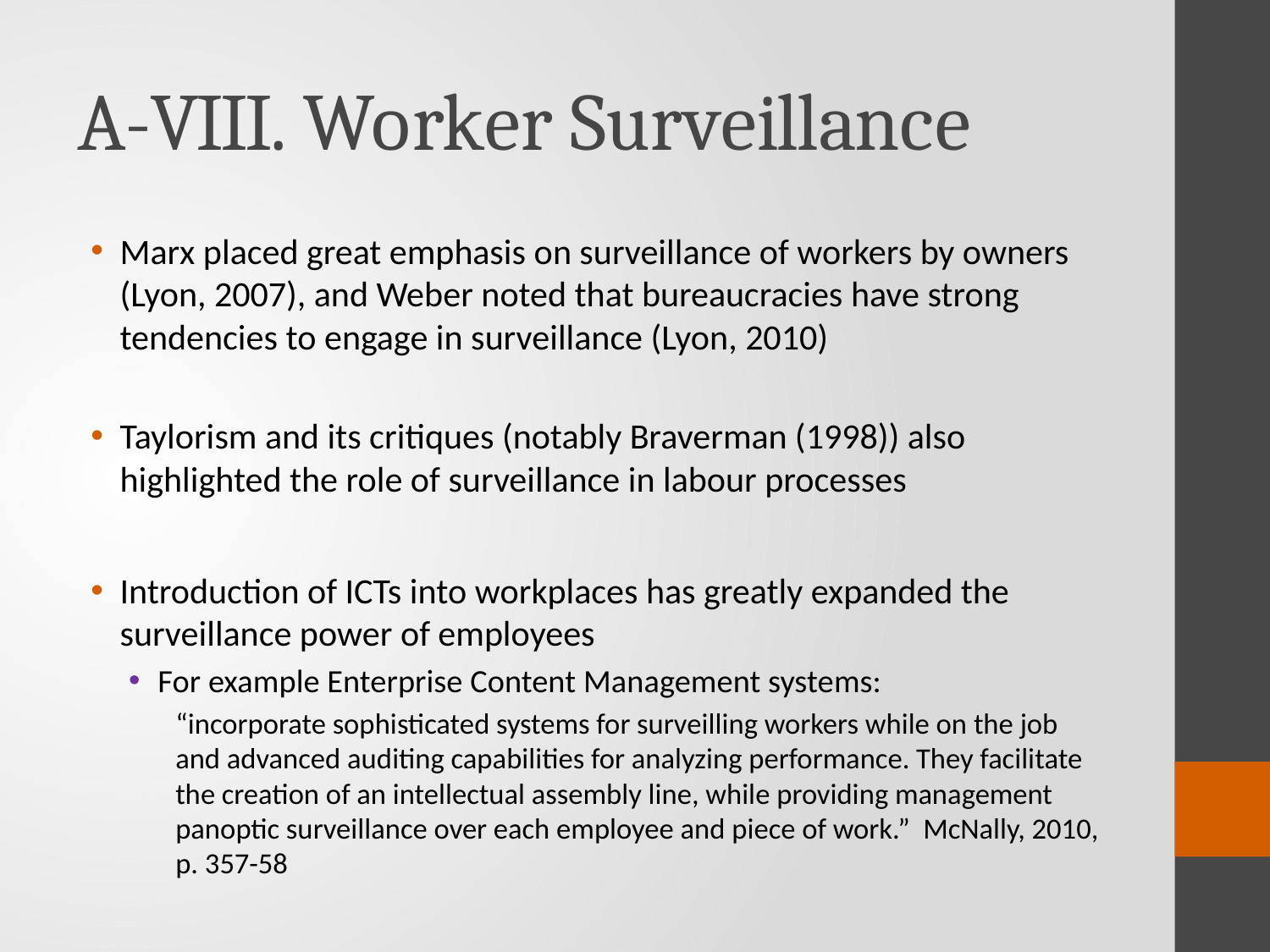

# A-VIII. Worker Surveillance
Marx placed great emphasis on surveillance of workers by owners (Lyon, 2007), and Weber noted that bureaucracies have strong tendencies to engage in surveillance (Lyon, 2010)

Taylorism and its critiques (notably Braverman (1998)) also highlighted the role of surveillance in labour processes

Introduction of ICTs into workplaces has greatly expanded the surveillance power of employees
For example Enterprise Content Management systems:
“incorporate sophisticated systems for surveilling workers while on the job and advanced auditing capabilities for analyzing performance. They facilitate the creation of an intellectual assembly line, while providing management panoptic surveillance over each employee and piece of work.”  McNally, 2010, p. 357-58